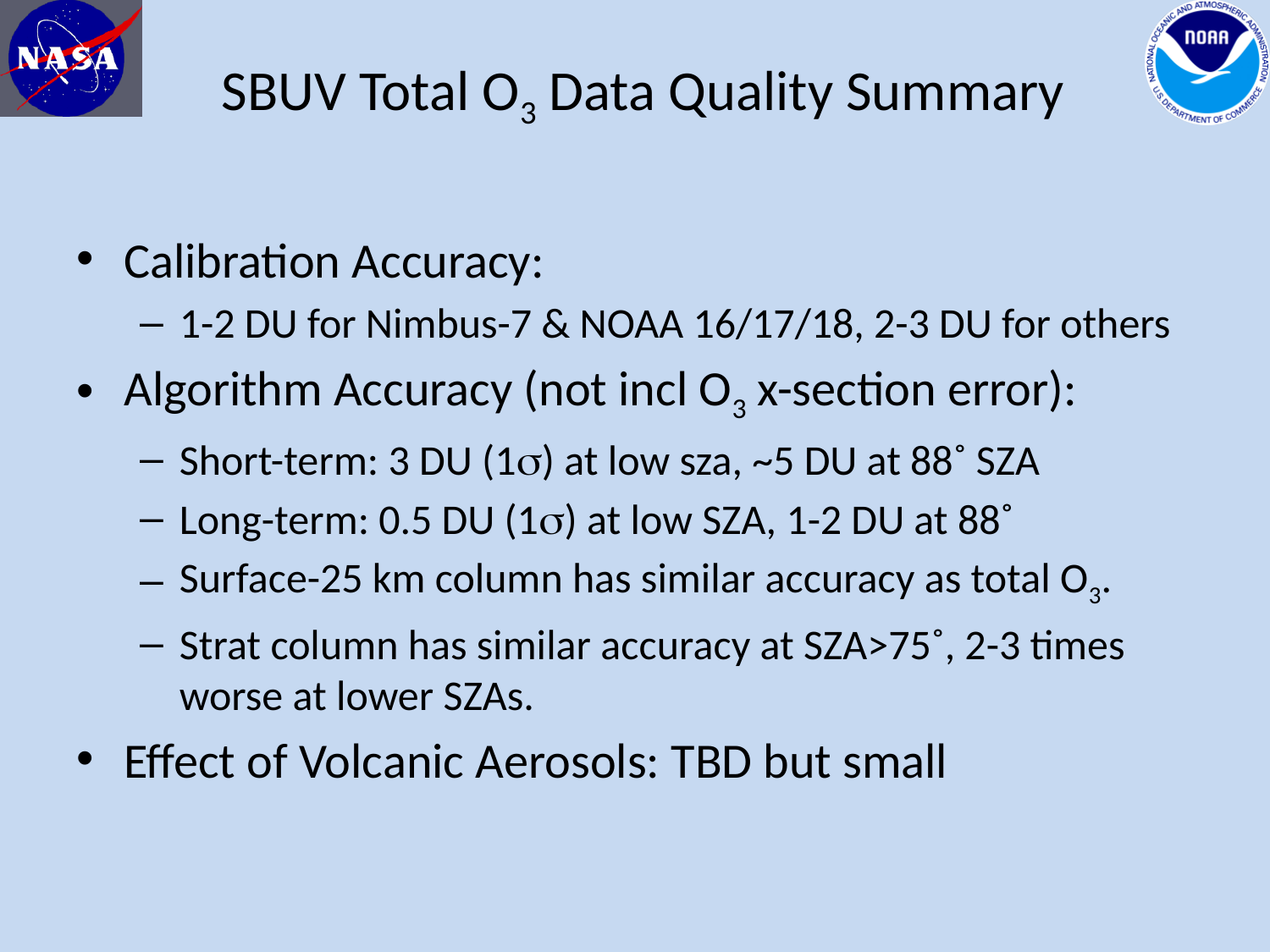

# SBUV Total O3 Data Quality Summary
Calibration Accuracy:
1-2 DU for Nimbus-7 & NOAA 16/17/18, 2-3 DU for others
Algorithm Accuracy (not incl O3 x-section error):
Short-term: 3 DU (1σ) at low sza, ~5 DU at 88˚ SZA
Long-term: 0.5 DU (1σ) at low SZA, 1-2 DU at 88˚
Surface-25 km column has similar accuracy as total O3.
Strat column has similar accuracy at SZA>75˚, 2-3 times worse at lower SZAs.
Effect of Volcanic Aerosols: TBD but small